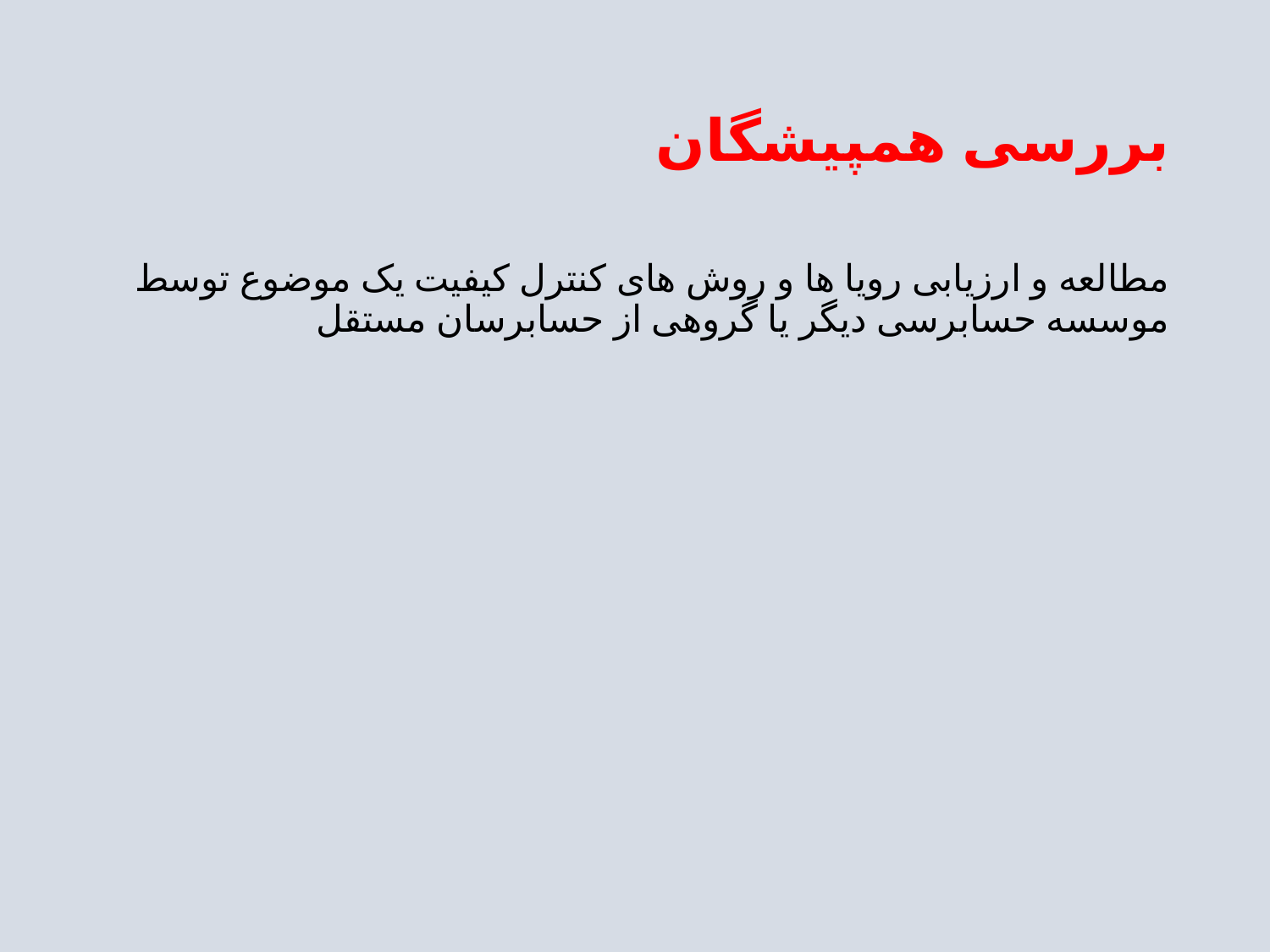

# بررسی همپیشگان
مطالعه و ارزیابی رویا ها و روش های کنترل کیفیت یک موضوع توسط موسسه حسابرسی دیگر یا گروهی از حسابرسان مستقل